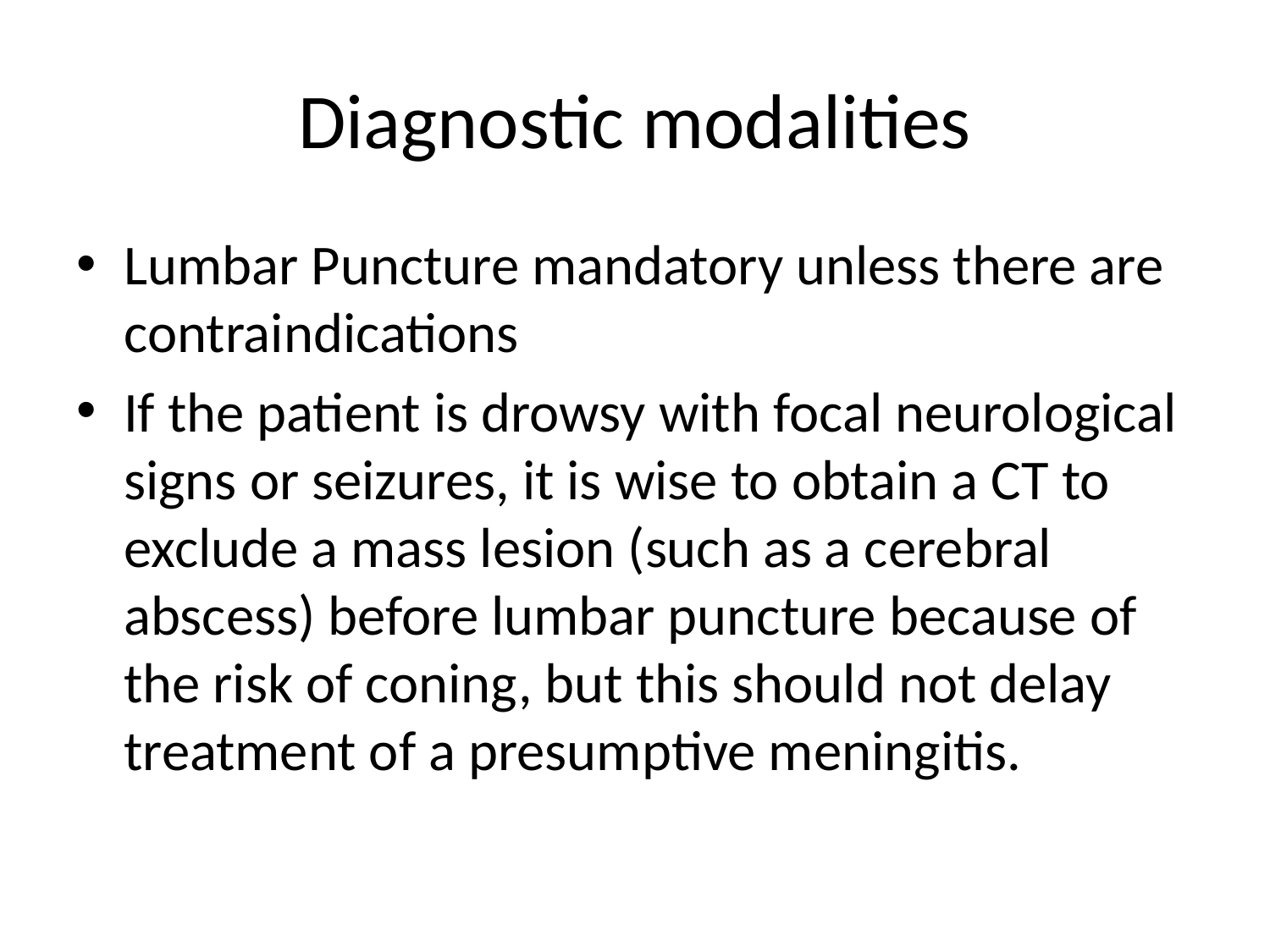

# Diagnostic modalities
Lumbar Puncture mandatory unless there are contraindications
If the patient is drowsy with focal neurological signs or seizures, it is wise to obtain a CT to exclude a mass lesion (such as a cerebral abscess) before lumbar puncture because of the risk of coning, but this should not delay treatment of a presumptive meningitis.